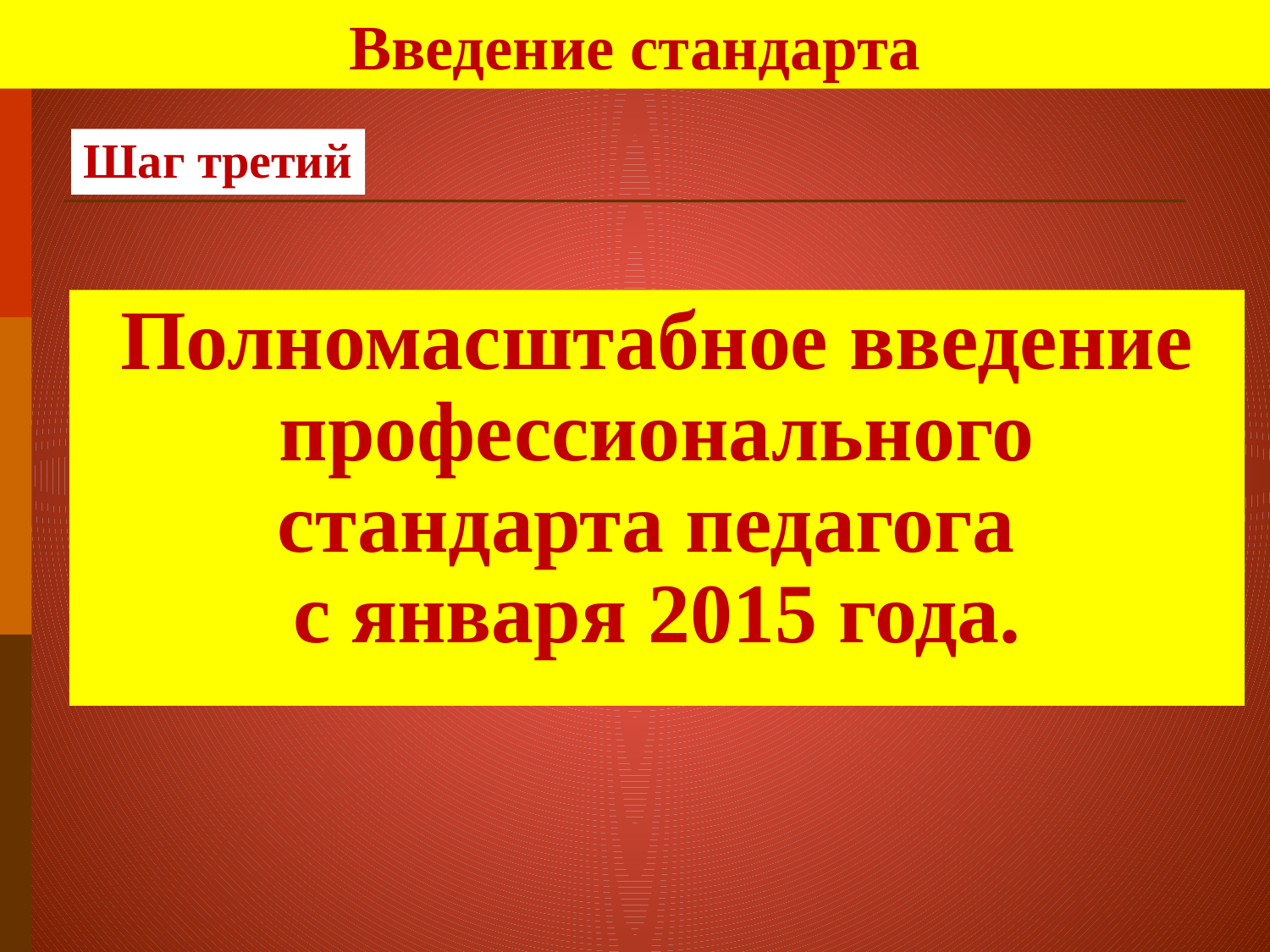

Введение стандарта
Шаг третий
Полномасштабное введение профессионального стандарта педагога
с января 2015 года.